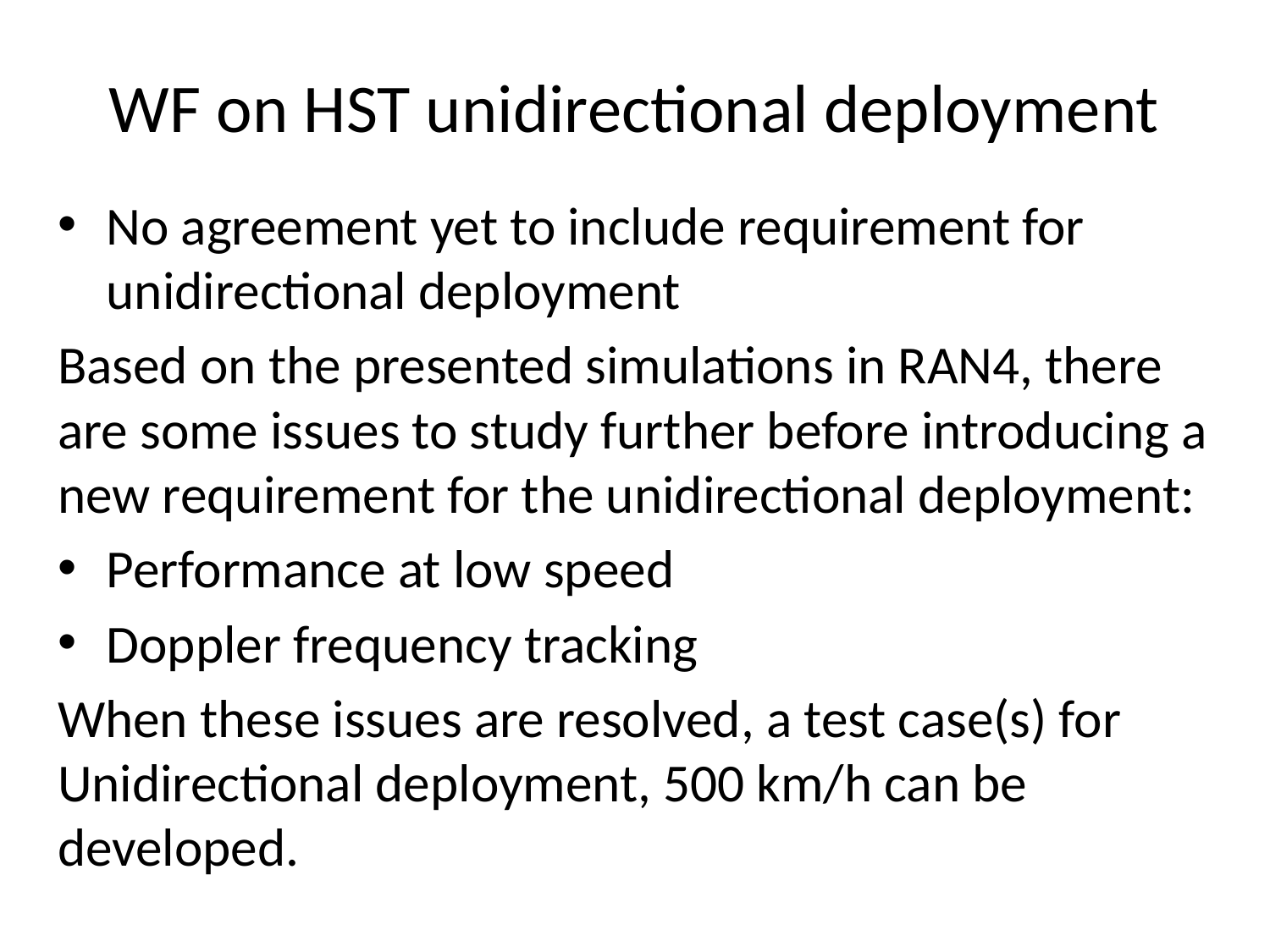

# WF on HST unidirectional deployment
No agreement yet to include requirement for unidirectional deployment
Based on the presented simulations in RAN4, there are some issues to study further before introducing a new requirement for the unidirectional deployment:
Performance at low speed
Doppler frequency tracking
When these issues are resolved, a test case(s) for Unidirectional deployment, 500 km/h can be developed.